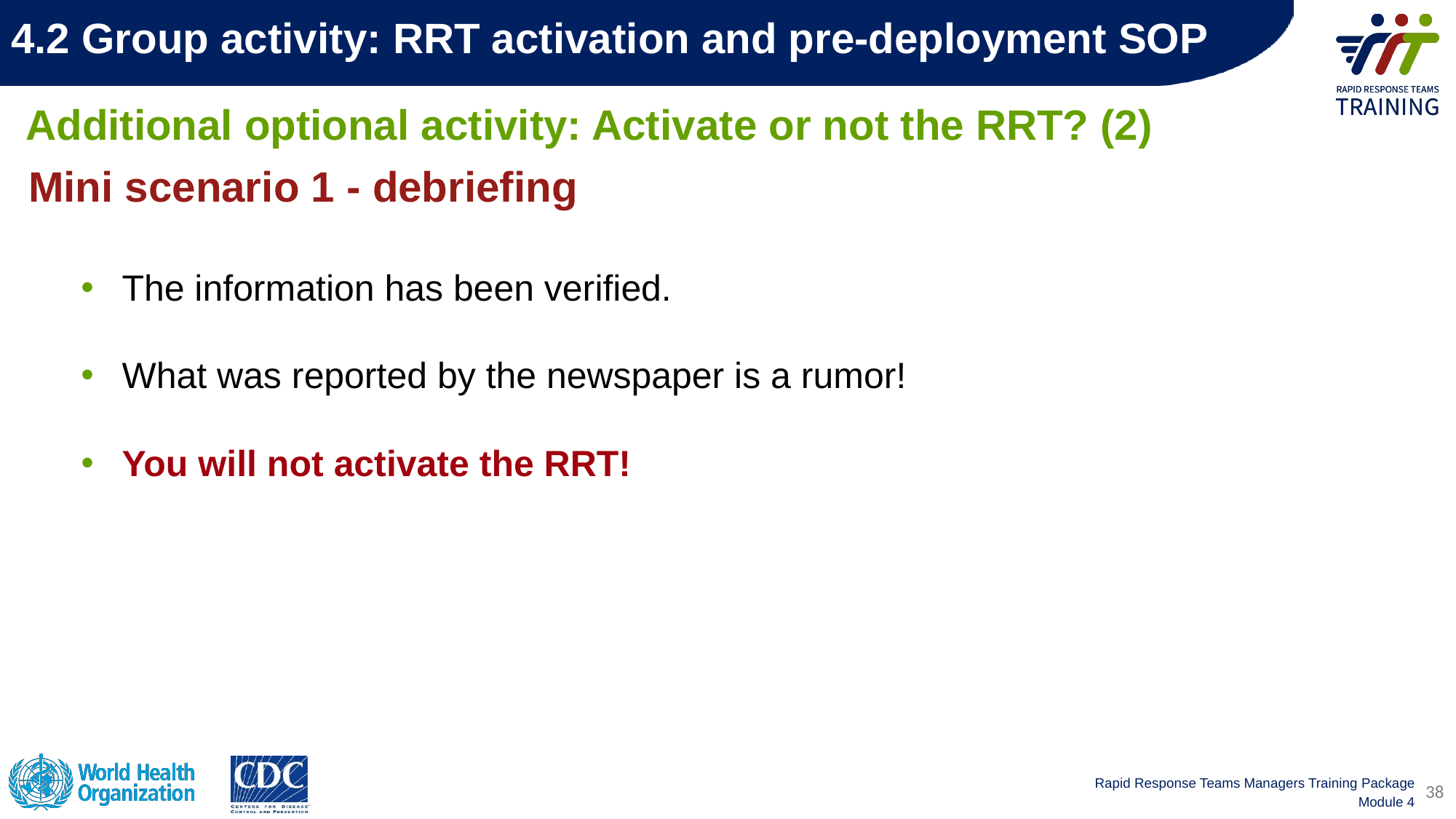

4.2 Group activity: RRT activation and pre-deployment SOP  ​
# Additional optional activity: Activate or not the RRT? (2)
Mini scenario 1 - debriefing
The information has been verified.

What was reported by the newspaper is a rumor!

You will not activate the RRT!

38